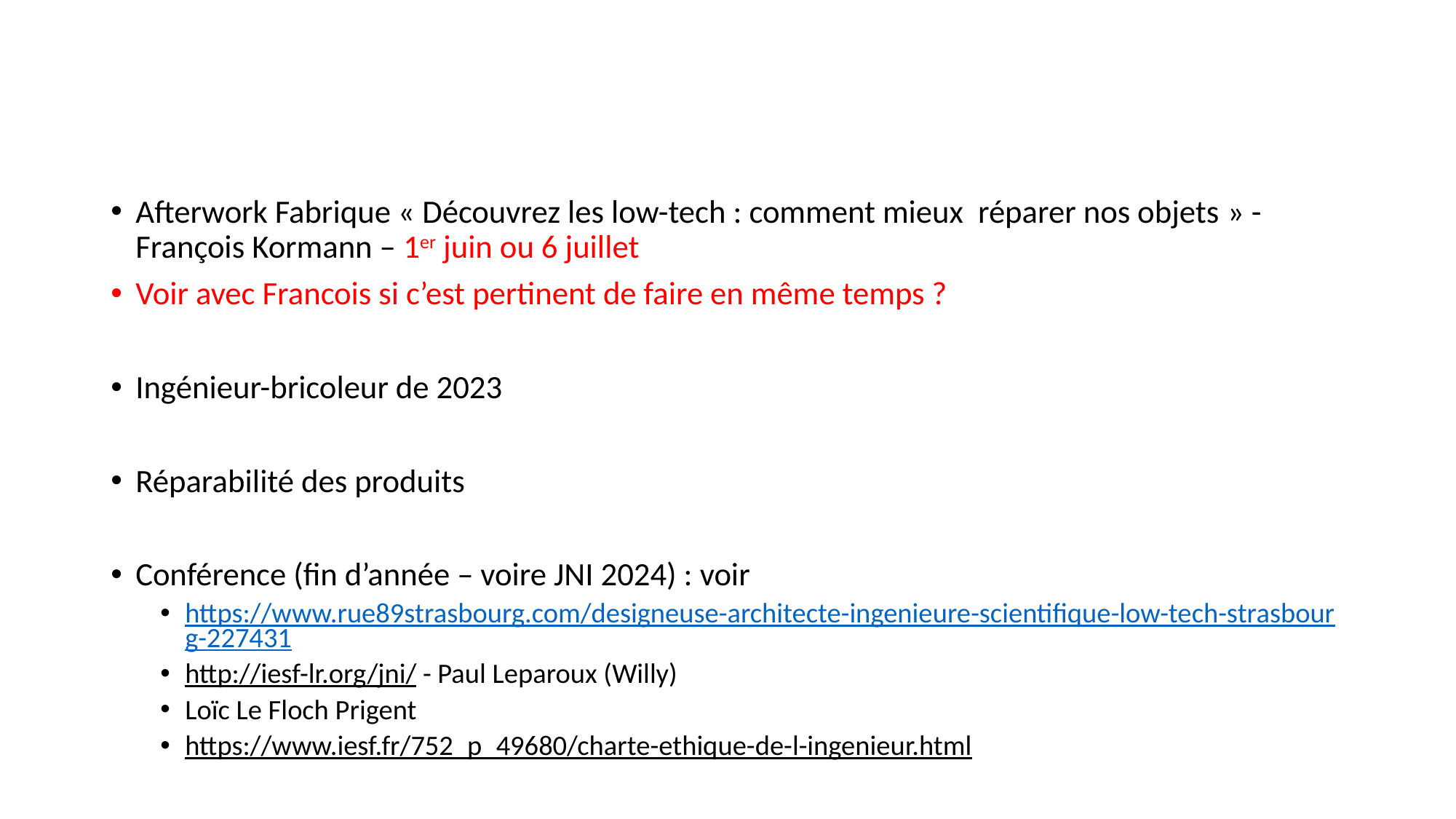

#
Afterwork Fabrique « Découvrez les low-tech : comment mieux  réparer nos objets » - François Kormann – 1er juin ou 6 juillet
Voir avec Francois si c’est pertinent de faire en même temps ?

Ingénieur-bricoleur de 2023

Réparabilité des produits

Conférence (fin d’année – voire JNI 2024) : voir
https://www.rue89strasbourg.com/designeuse-architecte-ingenieure-scientifique-low-tech-strasbourg-227431
http://iesf-lr.org/jni/ - Paul Leparoux (Willy)
Loïc Le Floch Prigent
https://www.iesf.fr/752_p_49680/charte-ethique-de-l-ingenieur.html